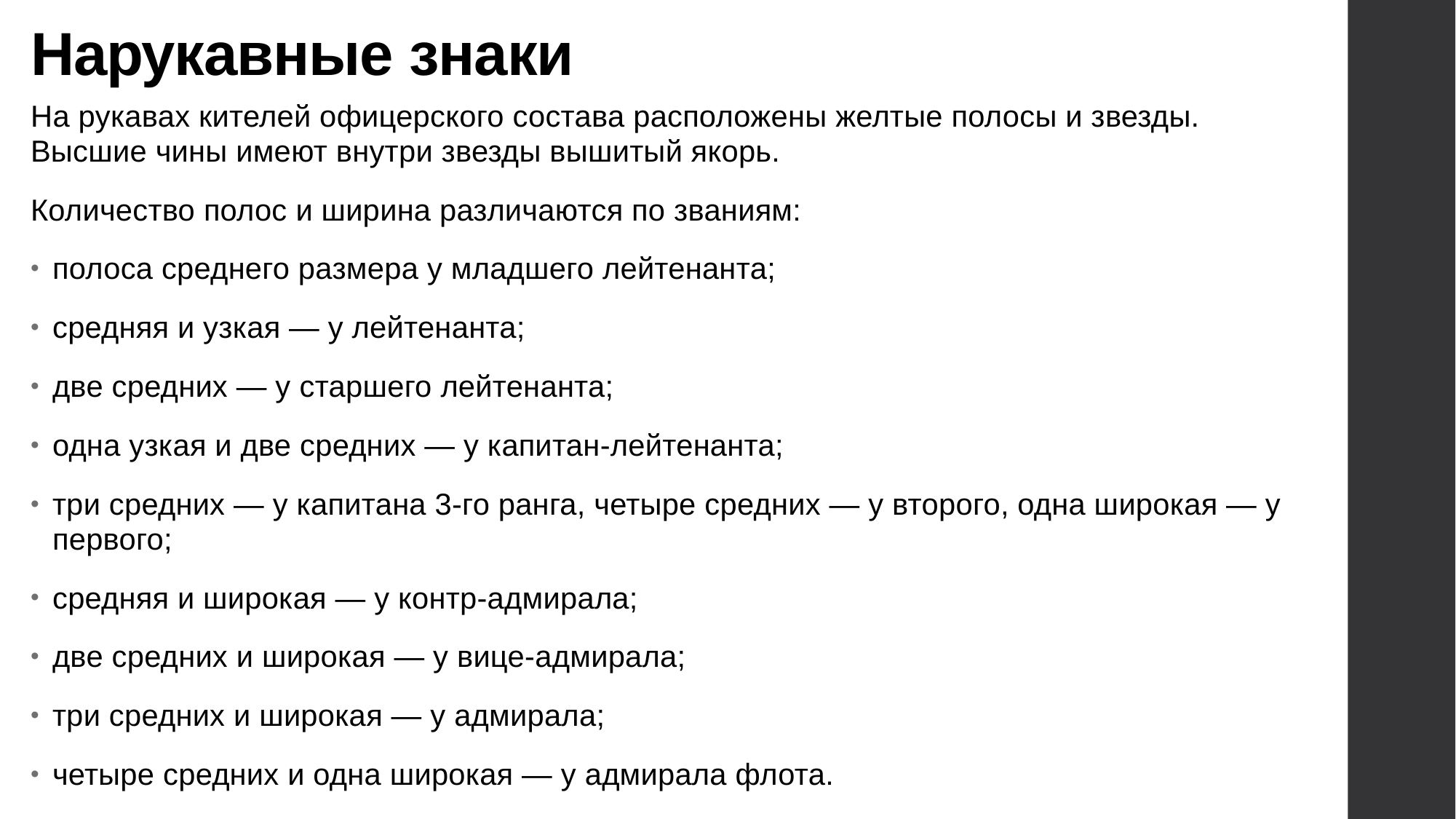

# Нарукавные знаки
На рукавах кителей офицерского состава расположены желтые полосы и звезды. Высшие чины имеют внутри звезды вышитый якорь.
Количество полос и ширина различаются по званиям:
полоса среднего размера у младшего лейтенанта;
средняя и узкая — у лейтенанта;
две средних — у старшего лейтенанта;
одна узкая и две средних — у капитан-лейтенанта;
три средних — у капитана 3-го ранга, четыре средних — у второго, одна широкая — у первого;
средняя и широкая — у контр-адмирала;
две средних и широкая — у вице-адмирала;
три средних и широкая — у адмирала;
четыре средних и одна широкая — у адмирала флота.